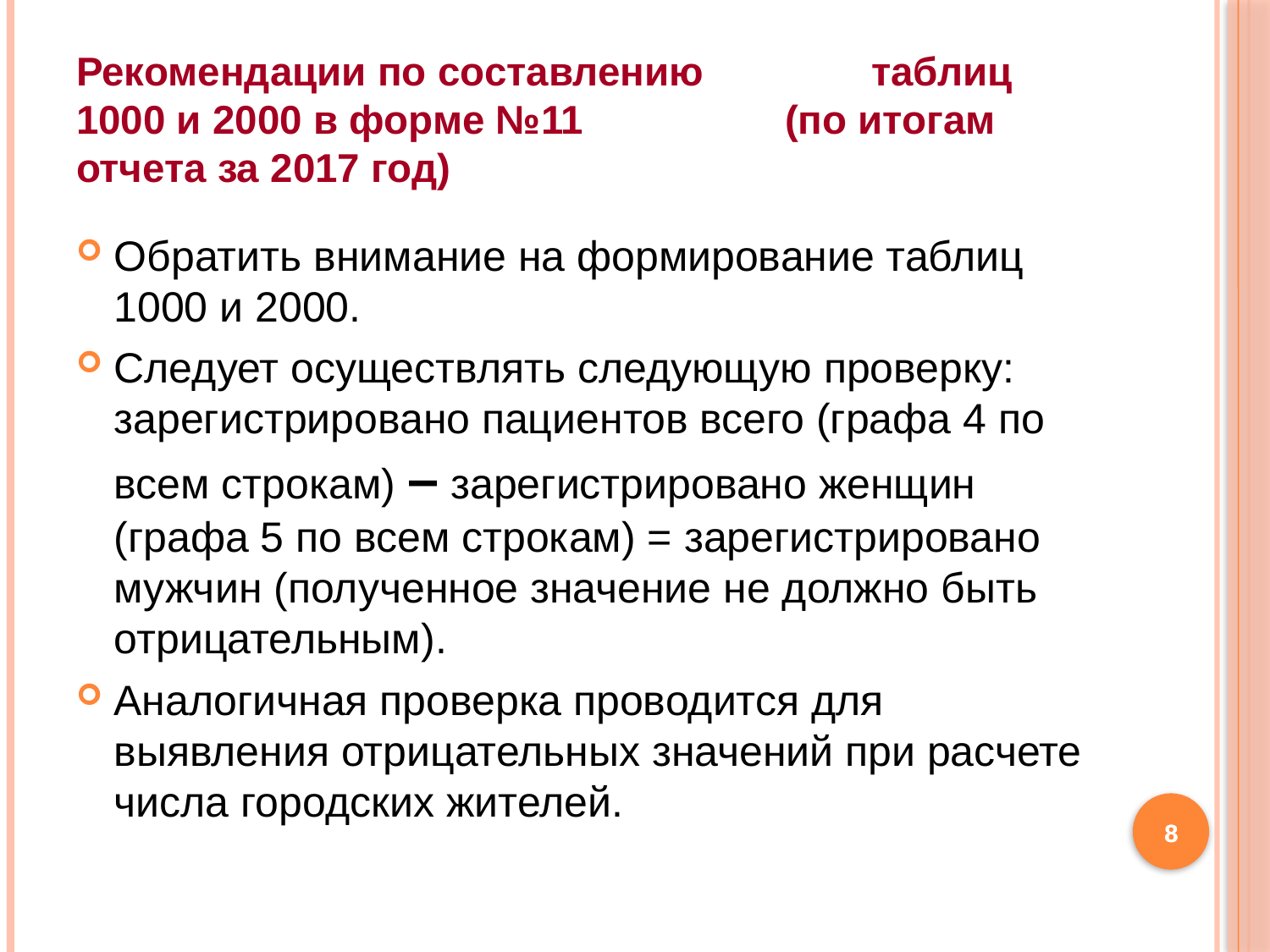

Рекомендации по составлению               таблиц 1000 и 2000 в форме №11                  (по итогам отчета за 2017 год)
Обратить внимание на формирование таблиц 1000 и 2000.
Следует осуществлять следующую проверку: зарегистрировано пациентов всего (графа 4 по всем строкам) – зарегистрировано женщин (графа 5 по всем строкам) = зарегистрировано мужчин (полученное значение не должно быть отрицательным).
Аналогичная проверка проводится для выявления отрицательных значений при расчете числа городских жителей.
8
8